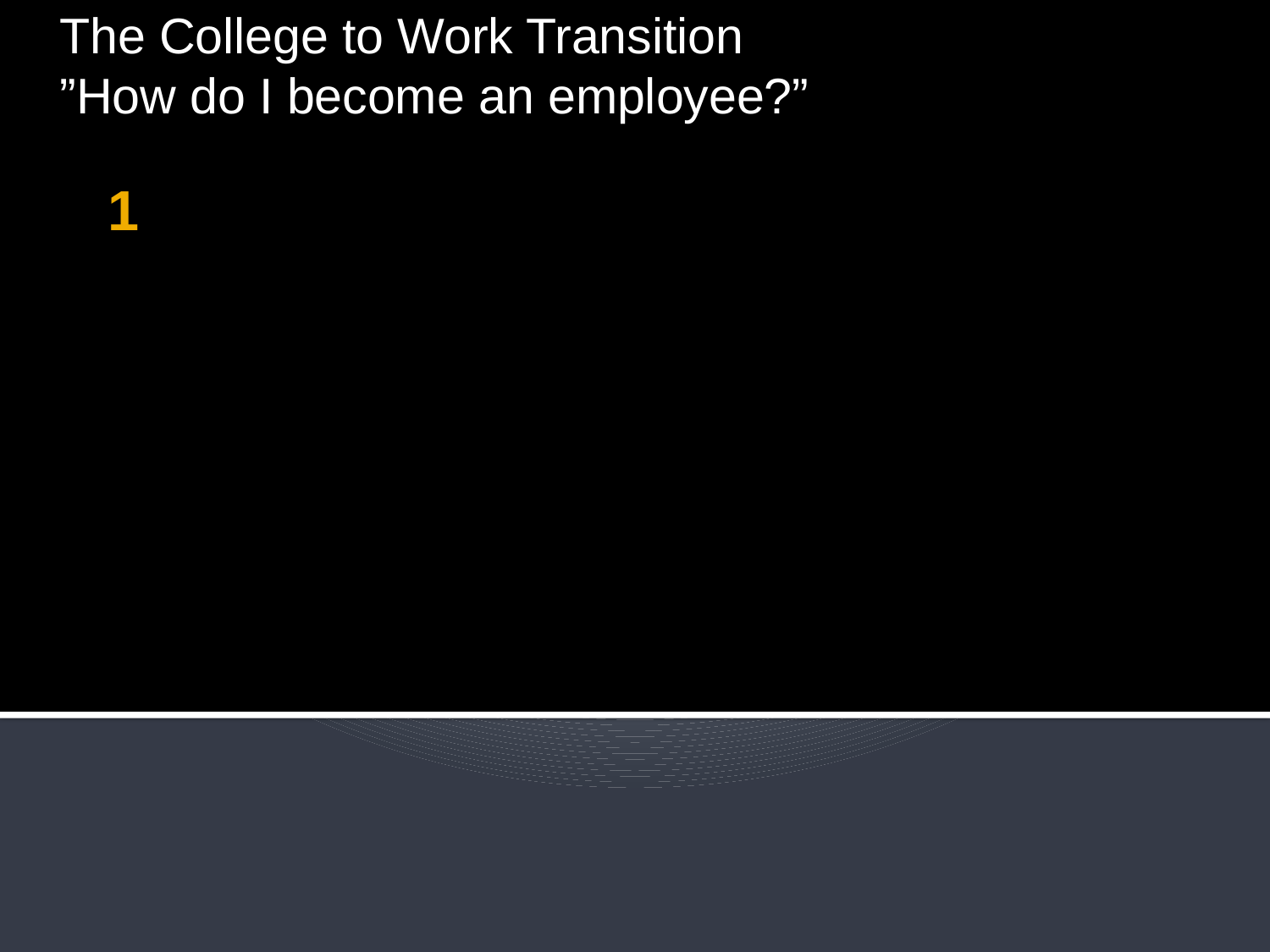

The College to Work Transition
”How do I become an employee?”
# 1